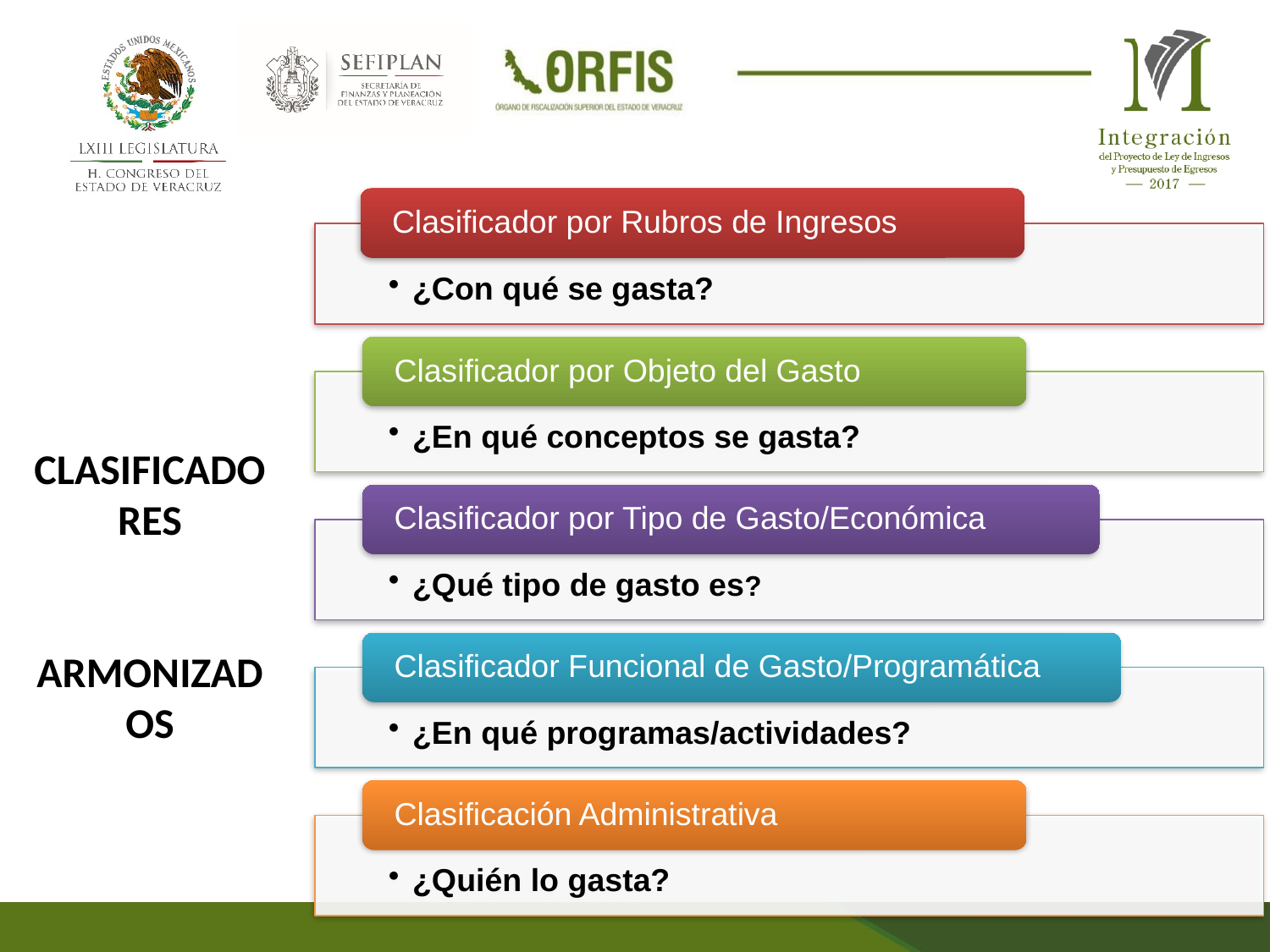

¿Con qué se gasta?
Clasificador por Rubros de Ingresos
¿En qué conceptos se gasta?
Clasificador por Objeto del Gasto
¿Qué tipo de gasto es?
Clasificador por Tipo de Gasto/Económica
¿En qué programas/actividades?
Clasificador Funcional de Gasto/Programática
¿Quién lo gasta?
Clasificación Administrativa
Clasificadores

 Armonizados